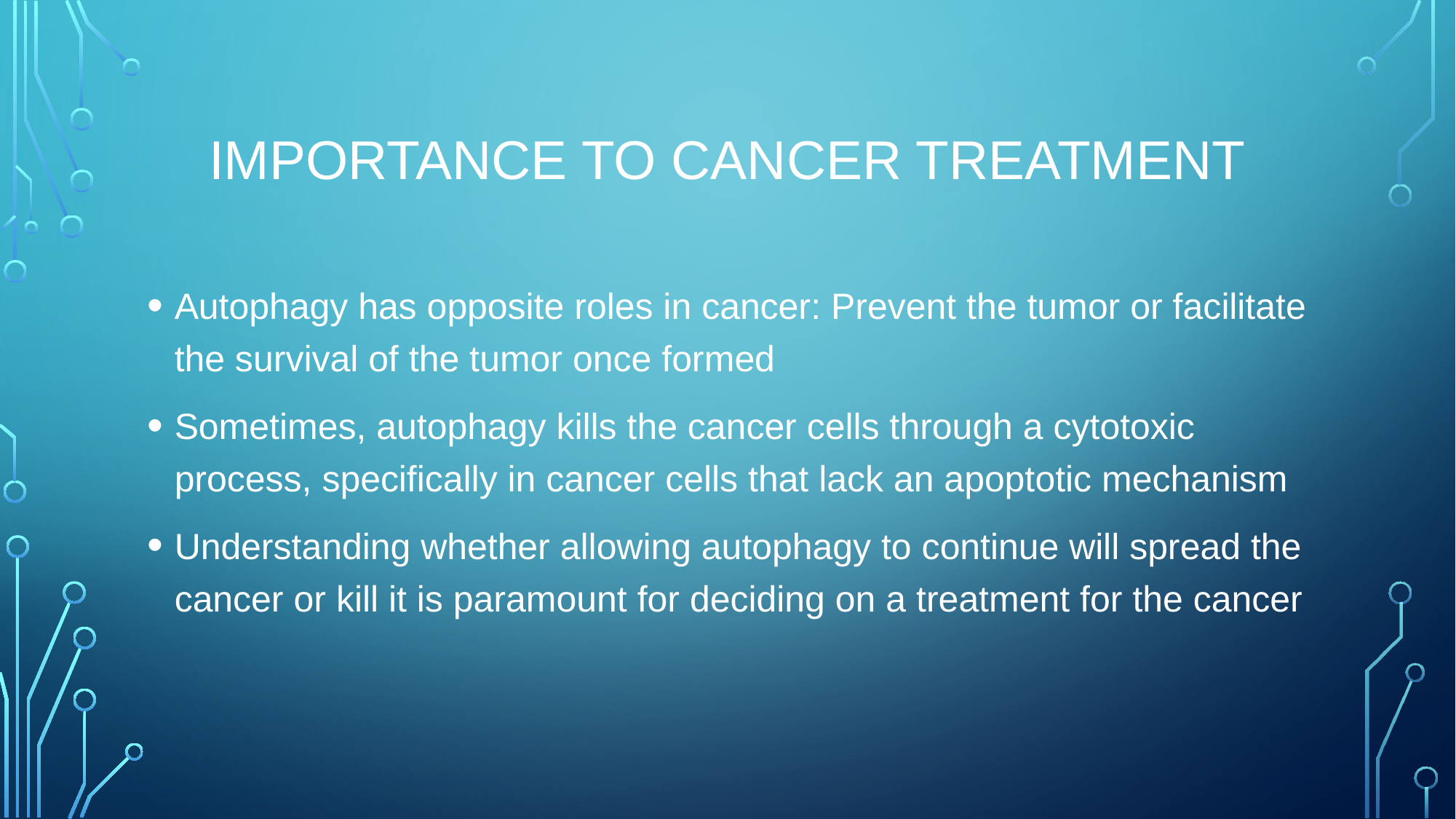

# Importance to cancer treatment
Autophagy has opposite roles in cancer: Prevent the tumor or facilitate the survival of the tumor once formed
Sometimes, autophagy kills the cancer cells through a cytotoxic process, specifically in cancer cells that lack an apoptotic mechanism
Understanding whether allowing autophagy to continue will spread the cancer or kill it is paramount for deciding on a treatment for the cancer